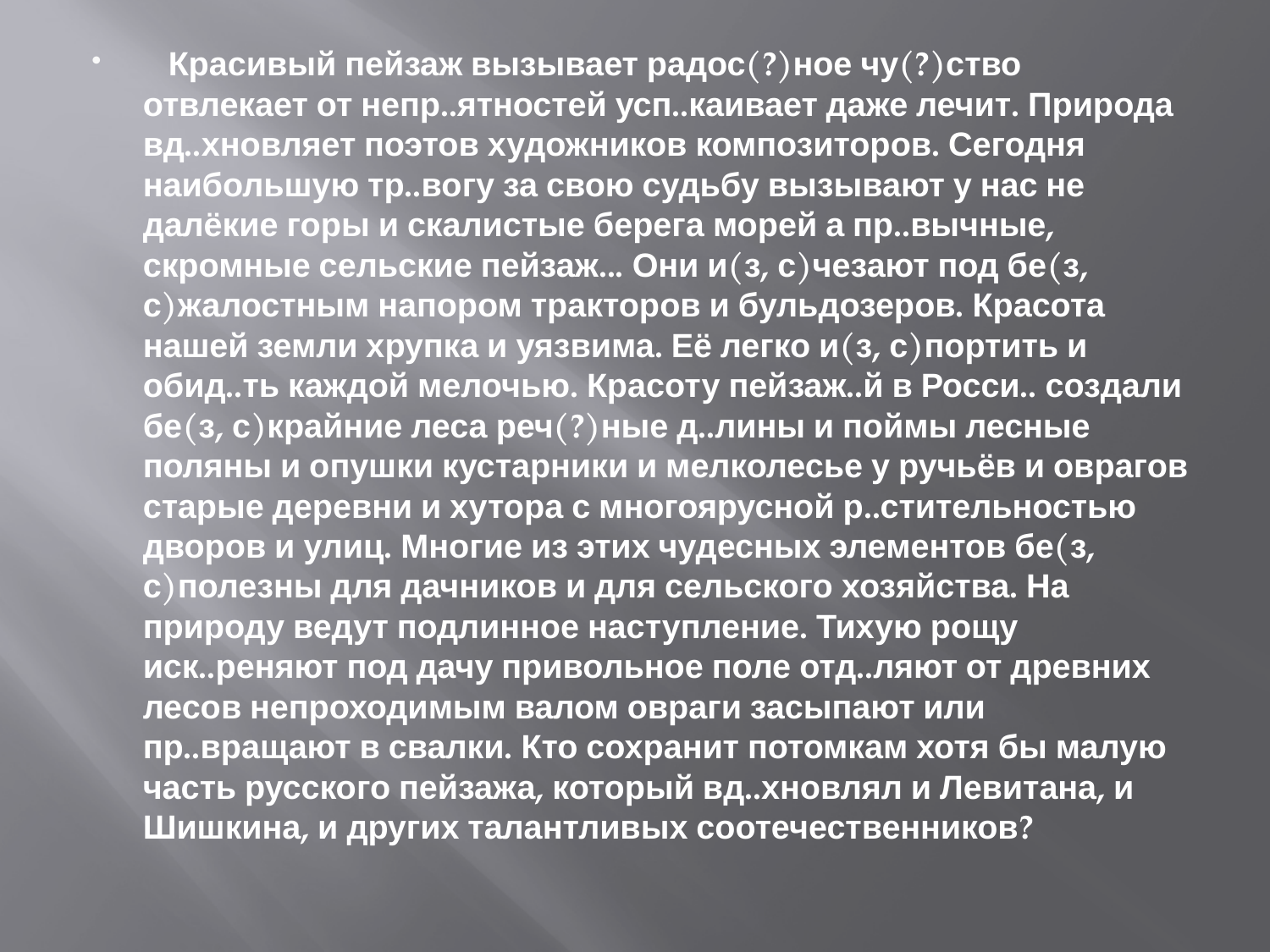

Красивый пейзаж вызывает радос(?)ное чу(?)ство отвлекает от непр..ятностей усп..каивает даже лечит. Природа вд..хновляет поэтов художников композиторов. Сегодня наибольшую тр..вогу за свою судьбу вызывают у нас не далёкие горы и скалистые берега морей а пр..вычные, скромные сельские пейзаж... Они и(з, с)чезают под бе(з, с)жалостным напором тракторов и бульдозеров. Красота нашей земли хрупка и уязвима. Её легко и(з, с)портить и обид..ть каждой мелочью. Красоту пейзаж..й в Росси.. создали бе(з, с)крайние леса реч(?)ные д..лины и поймы лесные поляны и опушки кустарники и мелколесье у ручьёв и оврагов старые деревни и хутора с многоярусной р..стительностью дворов и улиц. Многие из этих чудесных элементов бе(з, с)полезны для дачников и для сельского хозяйства. На природу ведут подлинное наступление. Тихую рощу иск..реняют под дачу привольное поле отд..ляют от древних лесов непроходимым валом овраги засыпают или пр..вращают в свалки. Кто сохранит потомкам хотя бы малую часть русского пейзажа, который вд..хновлял и Левитана, и Шишкина, и других талантливых соотечественников?

#